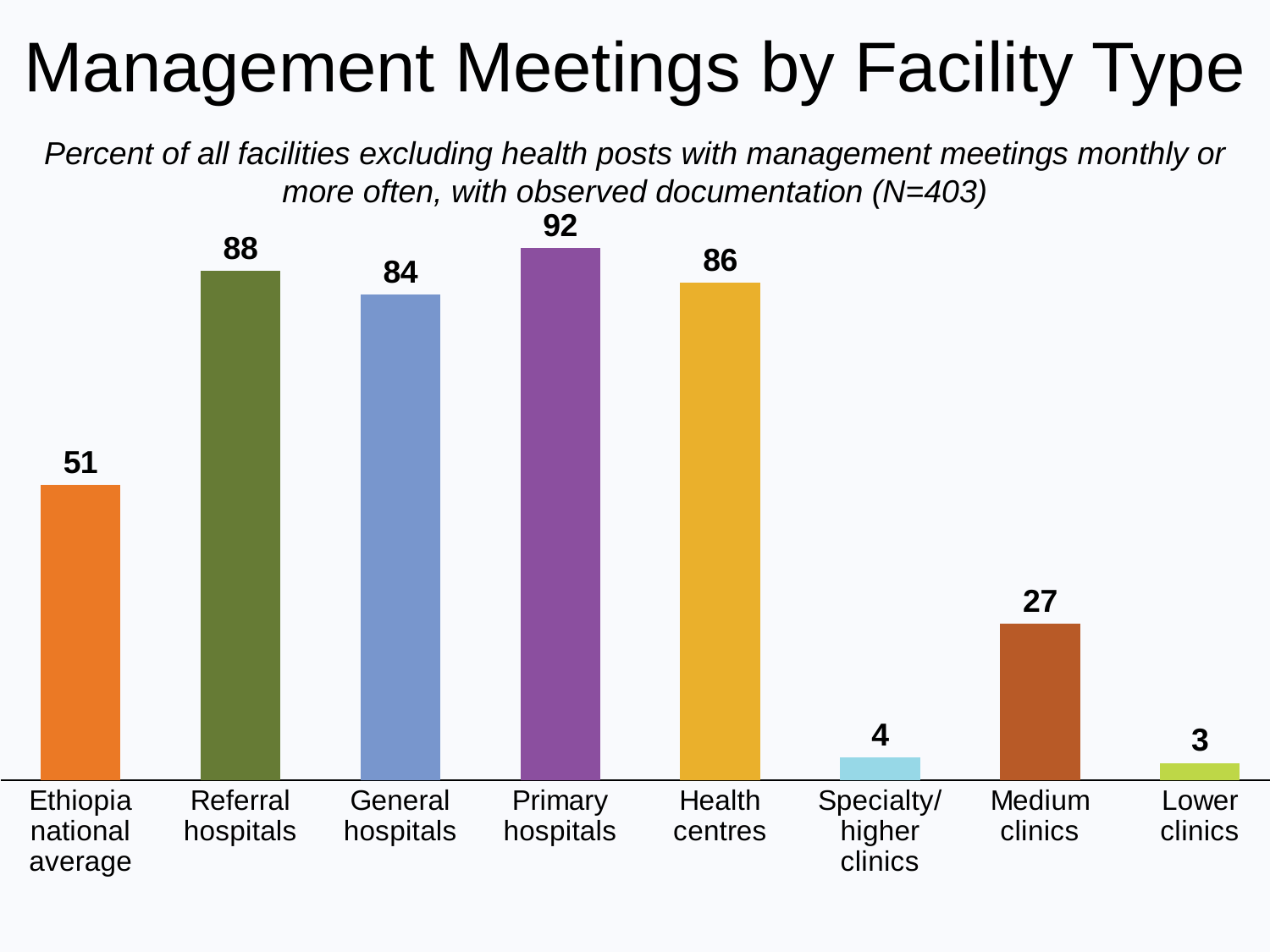

# Management Meetings by Facility Type
Percent of all facilities excluding health posts with management meetings monthly or more often, with observed documentation (N=403)

### Chart

| Category |  |
|---|---|
| Ethiopia national average | 51.0 |
| Referral hospitals | 88.0 |
| General hospitals | 84.0 |
| Primary hospitals | 92.0 |
| Health centres | 86.0 |
| Specialty/ higher clinics | 4.0 |
| Medium clinics | 27.0 |
| Lower clinics | 3.0 |